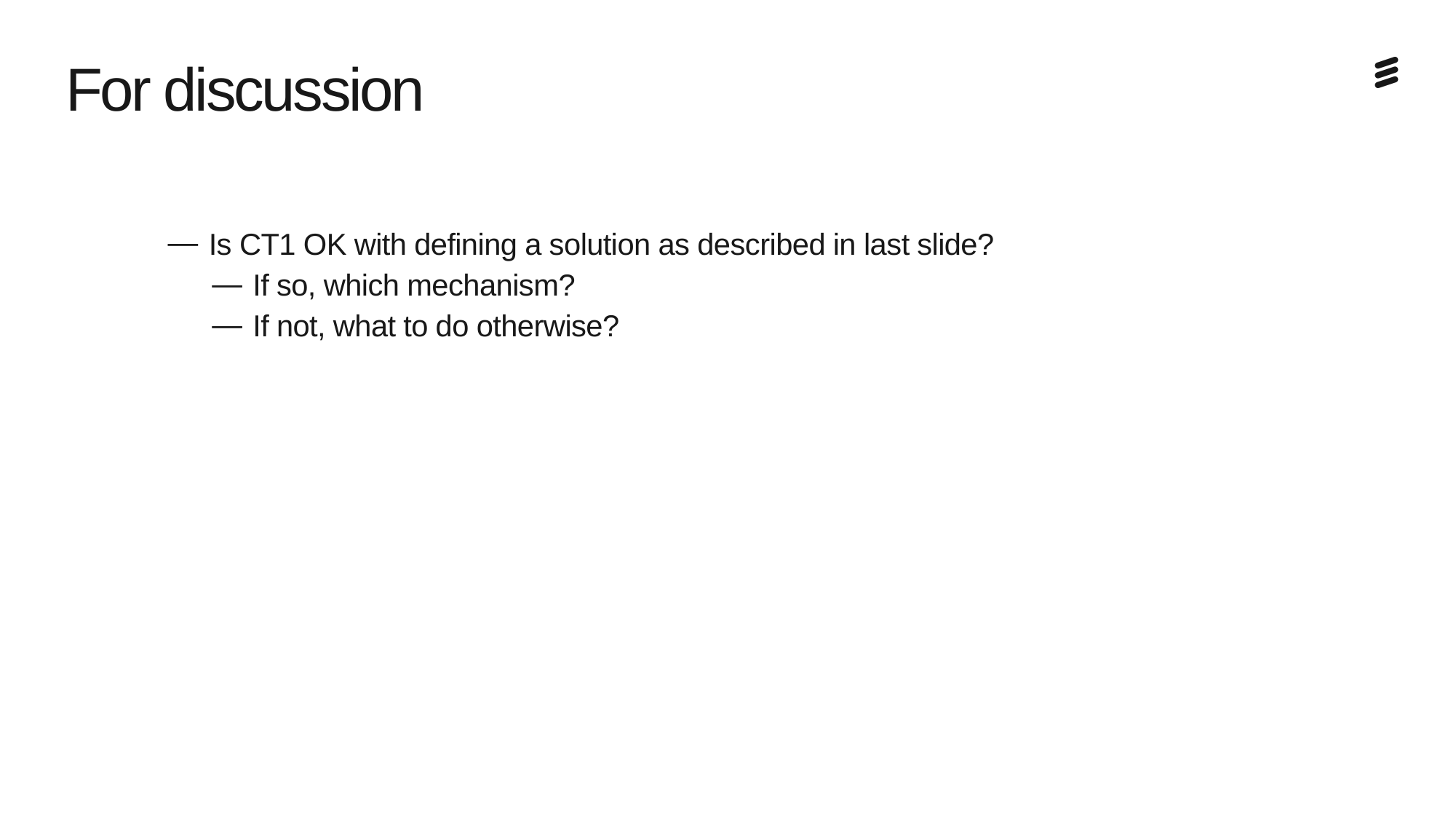

# For discussion
Is CT1 OK with defining a solution as described in last slide?
If so, which mechanism?
If not, what to do otherwise?